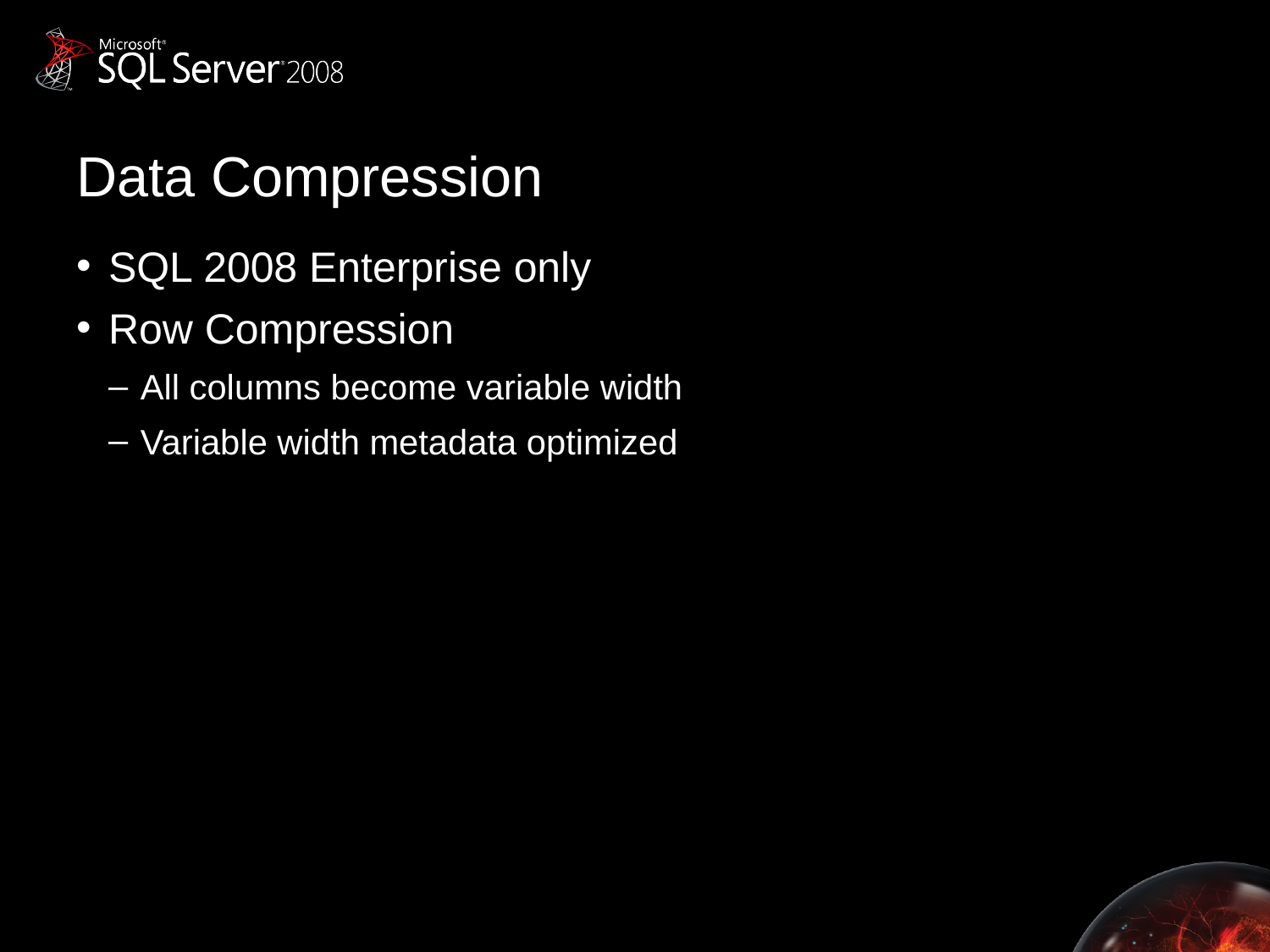

# Data Compression
SQL 2008 Enterprise only
Row Compression
All columns become variable width
Variable width metadata optimized